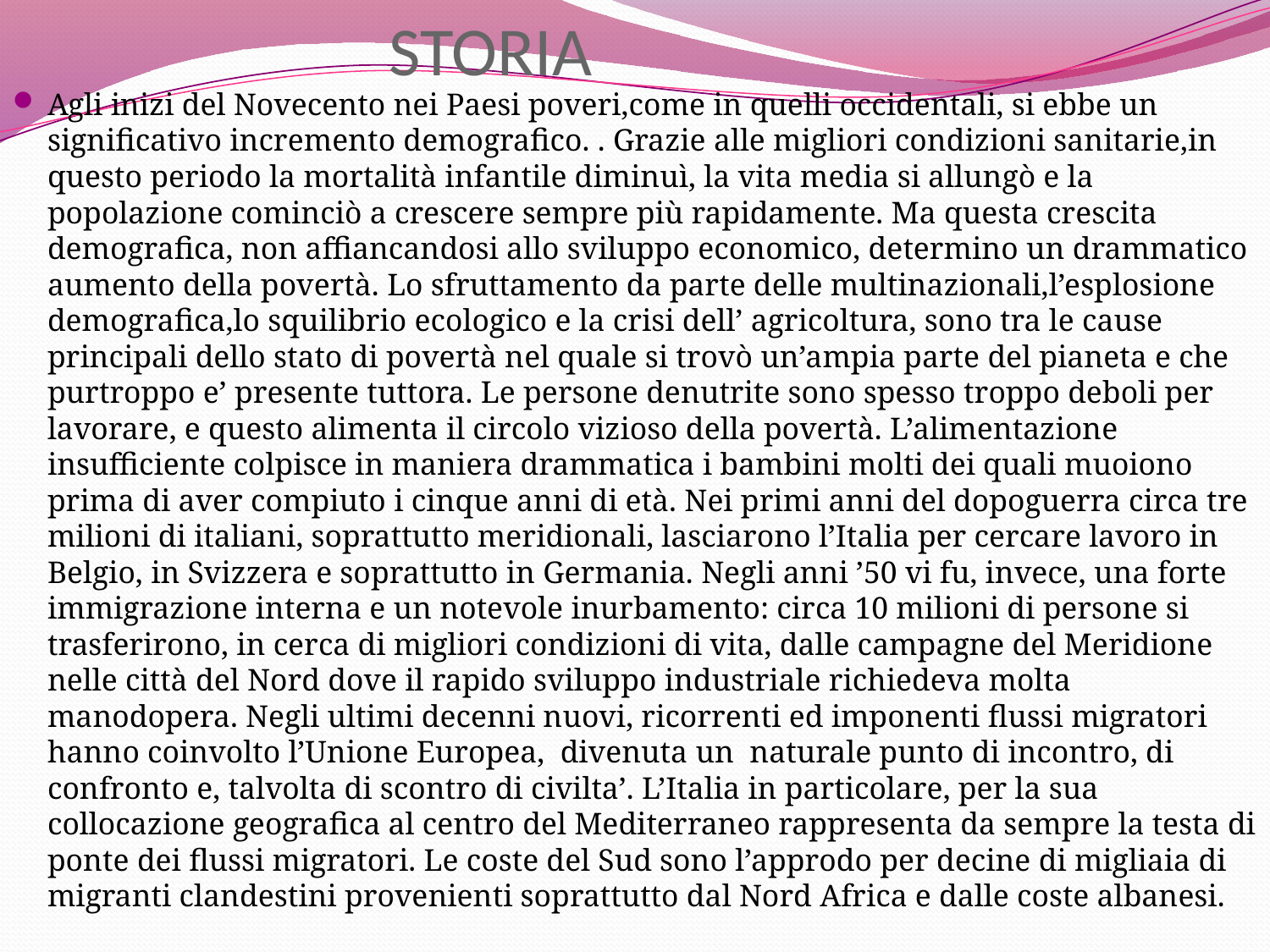

# STORIA
Agli inizi del Novecento nei Paesi poveri,come in quelli occidentali, si ebbe un significativo incremento demografico. . Grazie alle migliori condizioni sanitarie,in questo periodo la mortalità infantile diminuì, la vita media si allungò e la popolazione cominciò a crescere sempre più rapidamente. Ma questa crescita demografica, non affiancandosi allo sviluppo economico, determino un drammatico aumento della povertà. Lo sfruttamento da parte delle multinazionali,l’esplosione demografica,lo squilibrio ecologico e la crisi dell’ agricoltura, sono tra le cause principali dello stato di povertà nel quale si trovò un’ampia parte del pianeta e che purtroppo e’ presente tuttora. Le persone denutrite sono spesso troppo deboli per lavorare, e questo alimenta il circolo vizioso della povertà. L’alimentazione insufficiente colpisce in maniera drammatica i bambini molti dei quali muoiono prima di aver compiuto i cinque anni di età. Nei primi anni del dopoguerra circa tre milioni di italiani, soprattutto meridionali, lasciarono l’Italia per cercare lavoro in Belgio, in Svizzera e soprattutto in Germania. Negli anni ’50 vi fu, invece, una forte immigrazione interna e un notevole inurbamento: circa 10 milioni di persone si trasferirono, in cerca di migliori condizioni di vita, dalle campagne del Meridione nelle città del Nord dove il rapido sviluppo industriale richiedeva molta manodopera. Negli ultimi decenni nuovi, ricorrenti ed imponenti flussi migratori hanno coinvolto l’Unione Europea,  divenuta un  naturale punto di incontro, di confronto e, talvolta di scontro di civilta’. L’Italia in particolare, per la sua collocazione geografica al centro del Mediterraneo rappresenta da sempre la testa di ponte dei flussi migratori. Le coste del Sud sono l’approdo per decine di migliaia di migranti clandestini provenienti soprattutto dal Nord Africa e dalle coste albanesi.